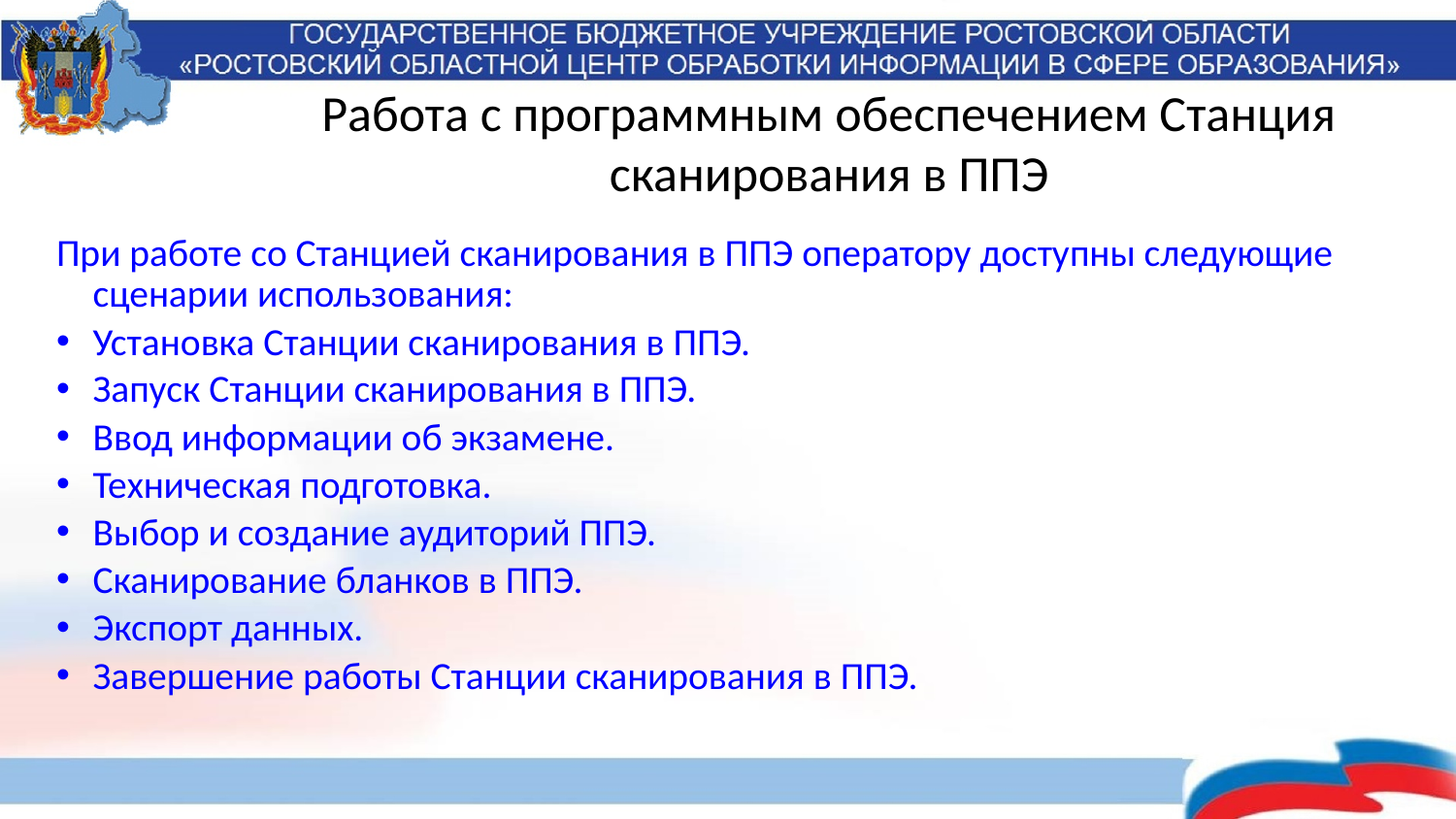

Работа с программным обеспечением Станция сканирования в ППЭ
При работе со Станцией сканирования в ППЭ оператору доступны следующие сценарии использования:
Установка Станции сканирования в ППЭ.
Запуск Станции сканирования в ППЭ.
Ввод информации об экзамене.
Техническая подготовка.
Выбор и создание аудиторий ППЭ.
Сканирование бланков в ППЭ.
Экспорт данных.
Завершение работы Станции сканирования в ППЭ.